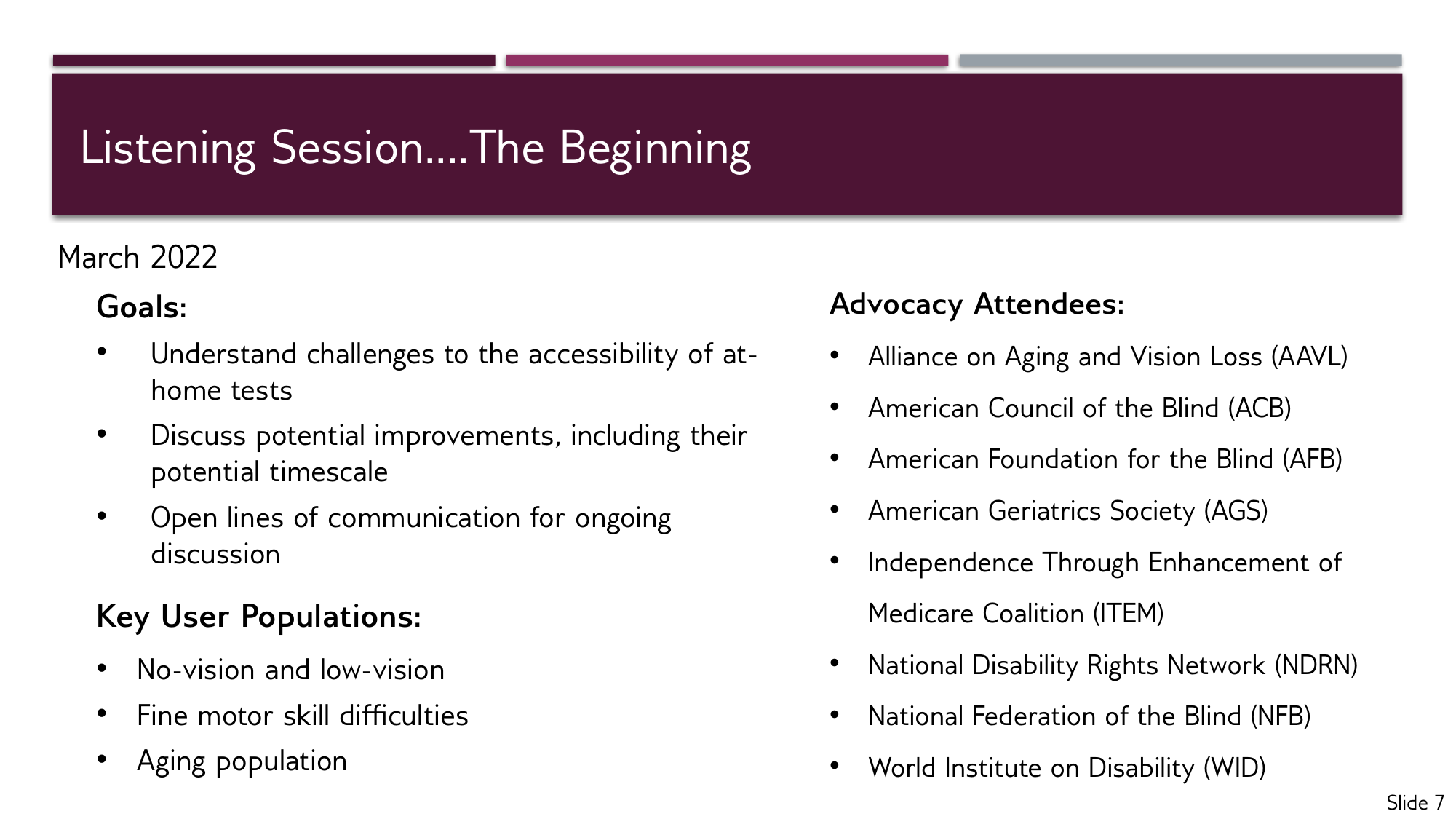

# Listening Session....The Beginning
March 2022
Goals:
Understand challenges to the accessibility of at-home tests
Discuss potential improvements, including their potential timescale
Open lines of communication for ongoing discussion
Key User Populations:
No-vision and low-vision
Fine motor skill difficulties
Aging population

Advocacy Attendees:
Alliance on Aging and Vision Loss (AAVL)
American Council of the Blind (ACB)
American Foundation for the Blind (AFB)
American Geriatrics Society (AGS)
Independence Through Enhancement of Medicare Coalition (ITEM)
National Disability Rights Network (NDRN)
National Federation of the Blind (NFB)
World Institute on Disability (WID)
Slide 7